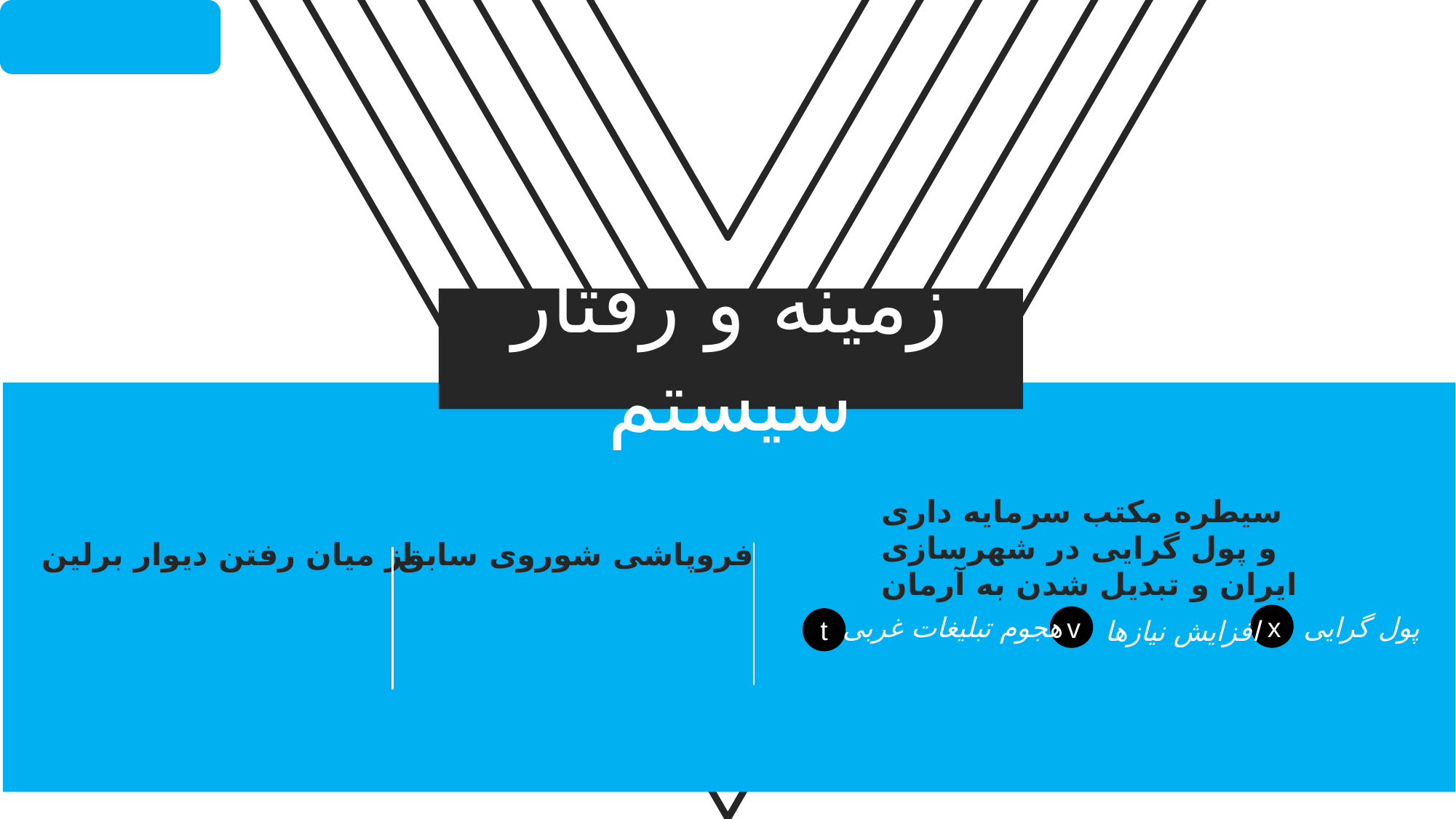

29
زمینه و رفتار سیستم

سیطره مکتب سرمایه داری و پول گرایی در شهرسازی ایران و تبدیل شدن به آرمان
از میان رفتن دیوار برلین
فروپاشی شوروی سابق
هجوم تبلیغات غربی
x
پول گرایی
v
t
افزایش نیازها